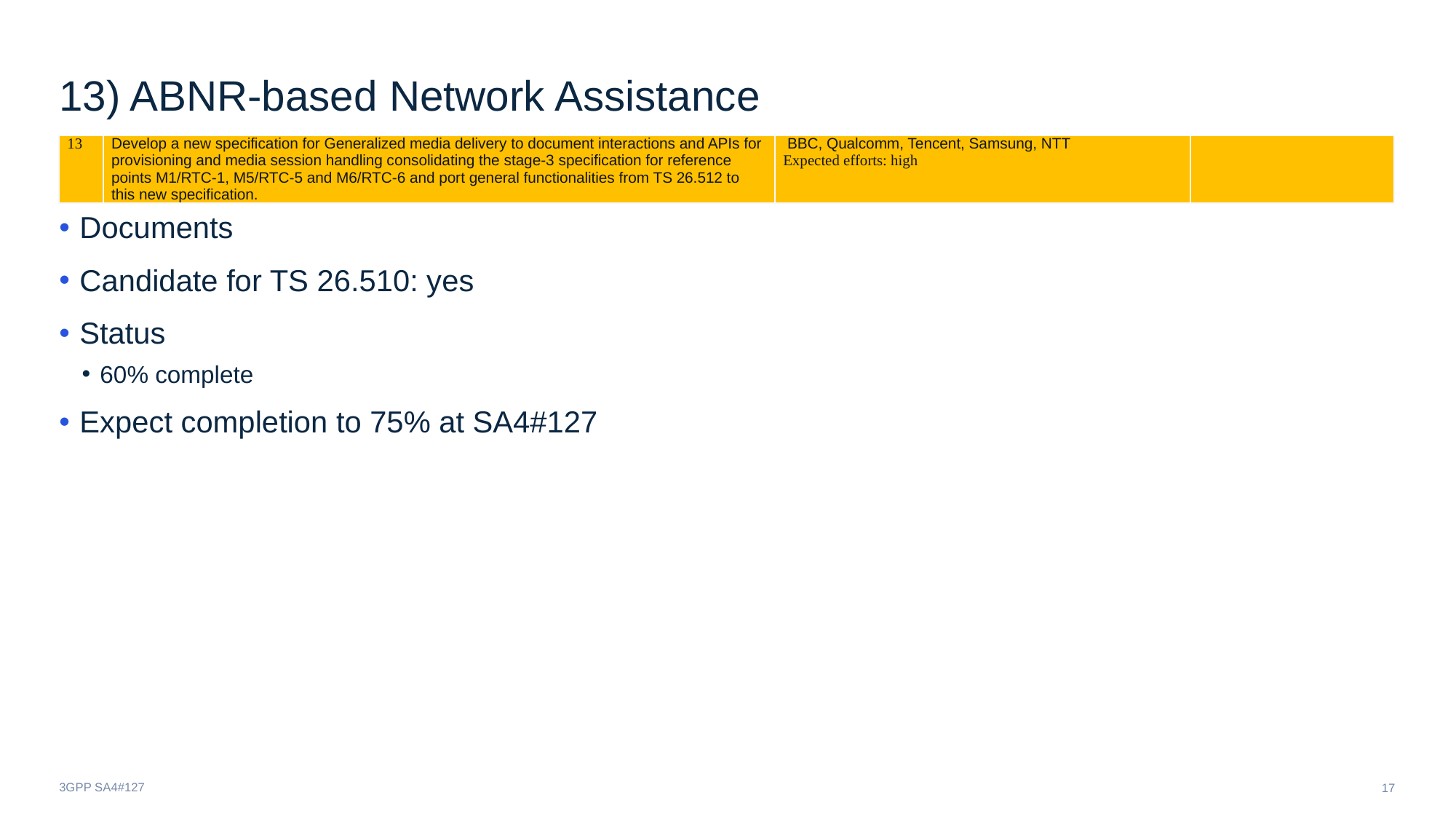

# 13) ABNR-based Network Assistance
| 13 | Develop a new specification for Generalized media delivery to document interactions and APIs for provisioning and media session handling consolidating the stage-3 specification for reference points M1/RTC-1, M5/RTC-5 and M6/RTC-6 and port general functionalities from TS 26.512 to this new specification. | BBC, Qualcomm, Tencent, Samsung, NTT Expected efforts: high |  |
| --- | --- | --- | --- |
Documents
Candidate for TS 26.510: yes
Status
60% complete
Expect completion to 75% at SA4#127

3GPP SA4#127